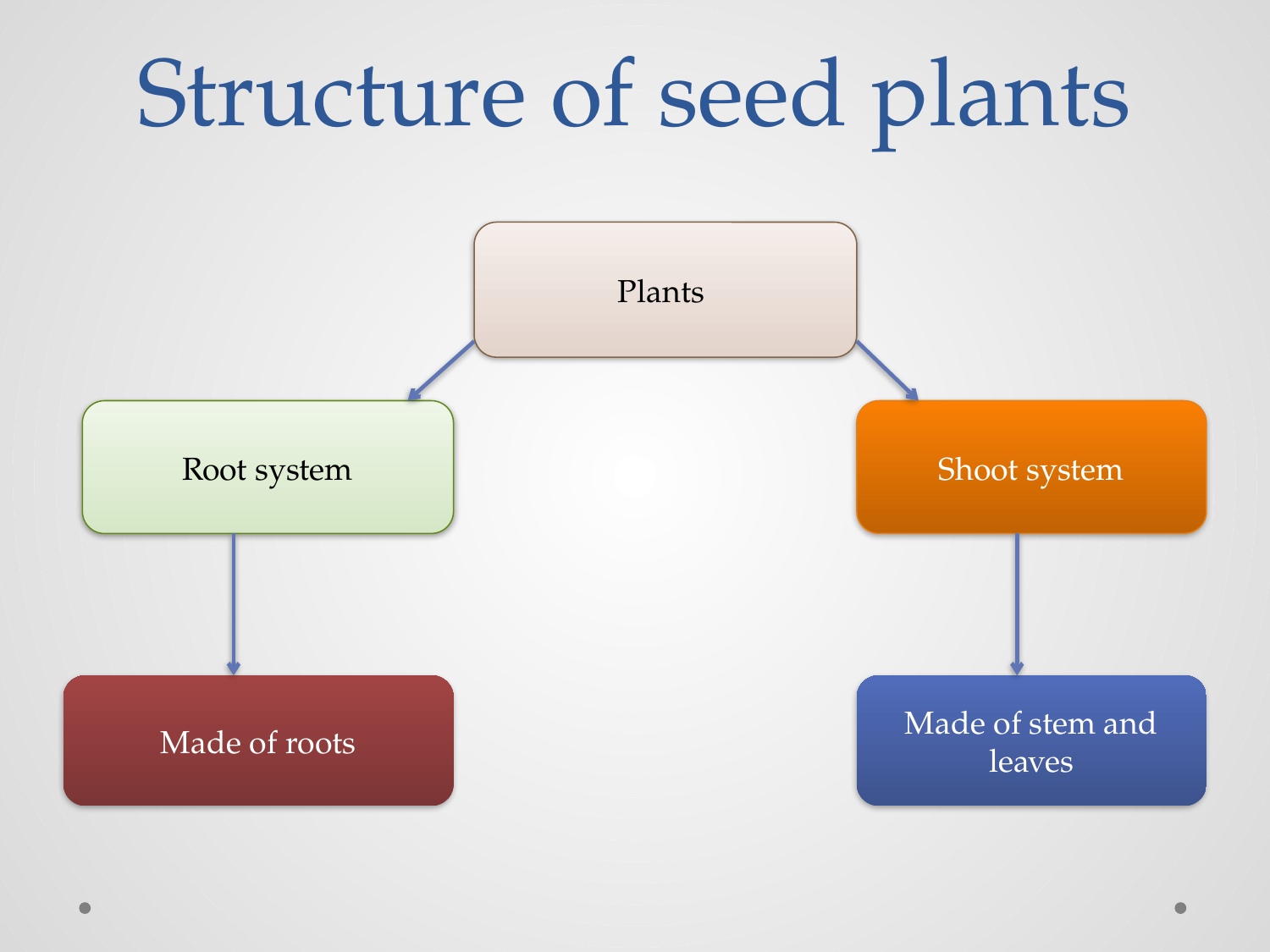

# Structure of seed plants
Plants
Root system
Shoot system
Made of roots
Made of stem and leaves